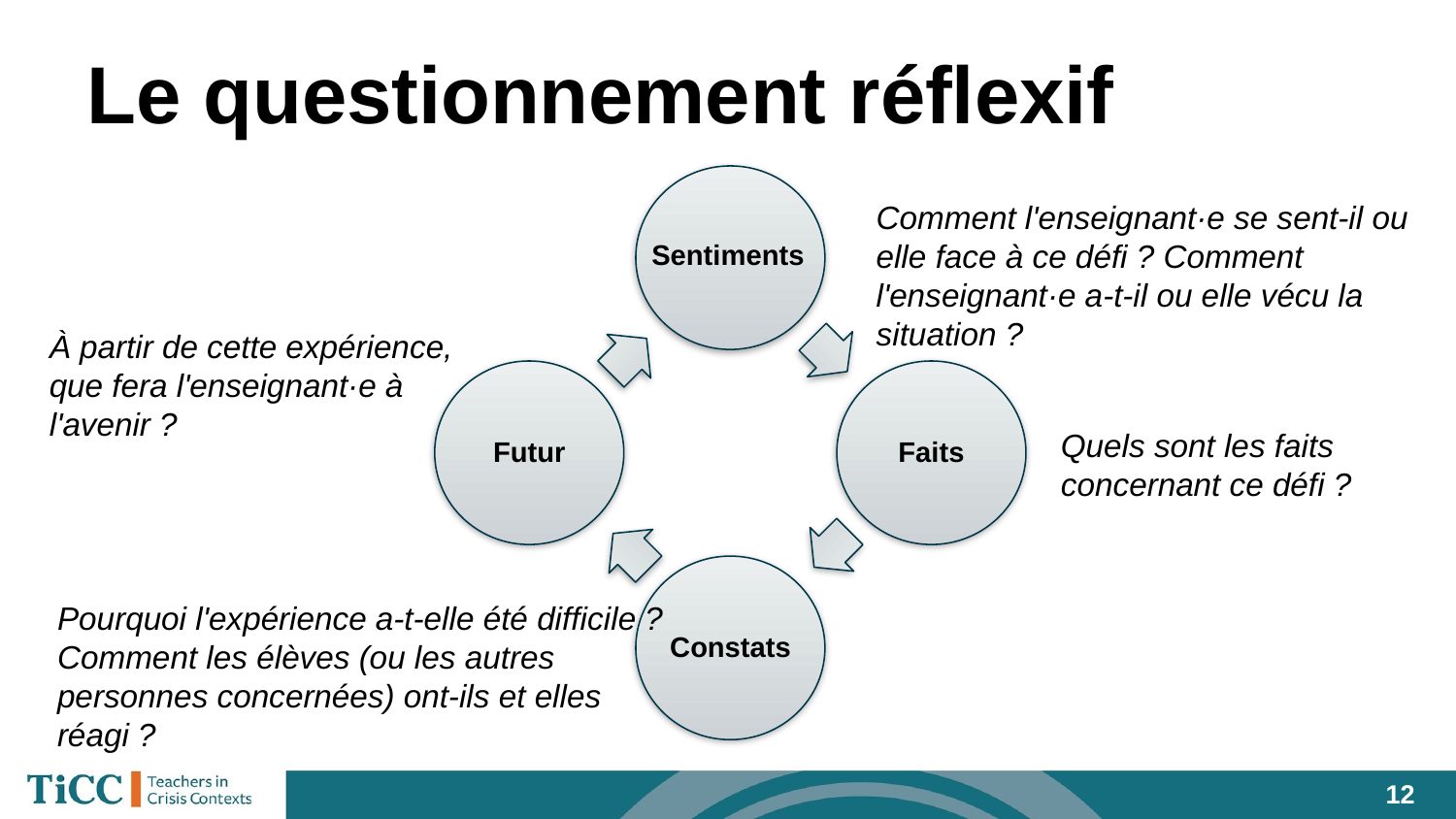

# Le questionnement réflexif

Sentiments

Futur
Faits

Constats
Comment l'enseignant·e se sent-il ou elle face à ce défi ? Comment l'enseignant·e a-t-il ou elle vécu la situation ?
À partir de cette expérience, que fera l'enseignant·e à l'avenir ?
Quels sont les faits concernant ce défi ?
Pourquoi l'expérience a-t-elle été difficile ? Comment les élèves (ou les autres personnes concernées) ont-ils et elles réagi ?
12